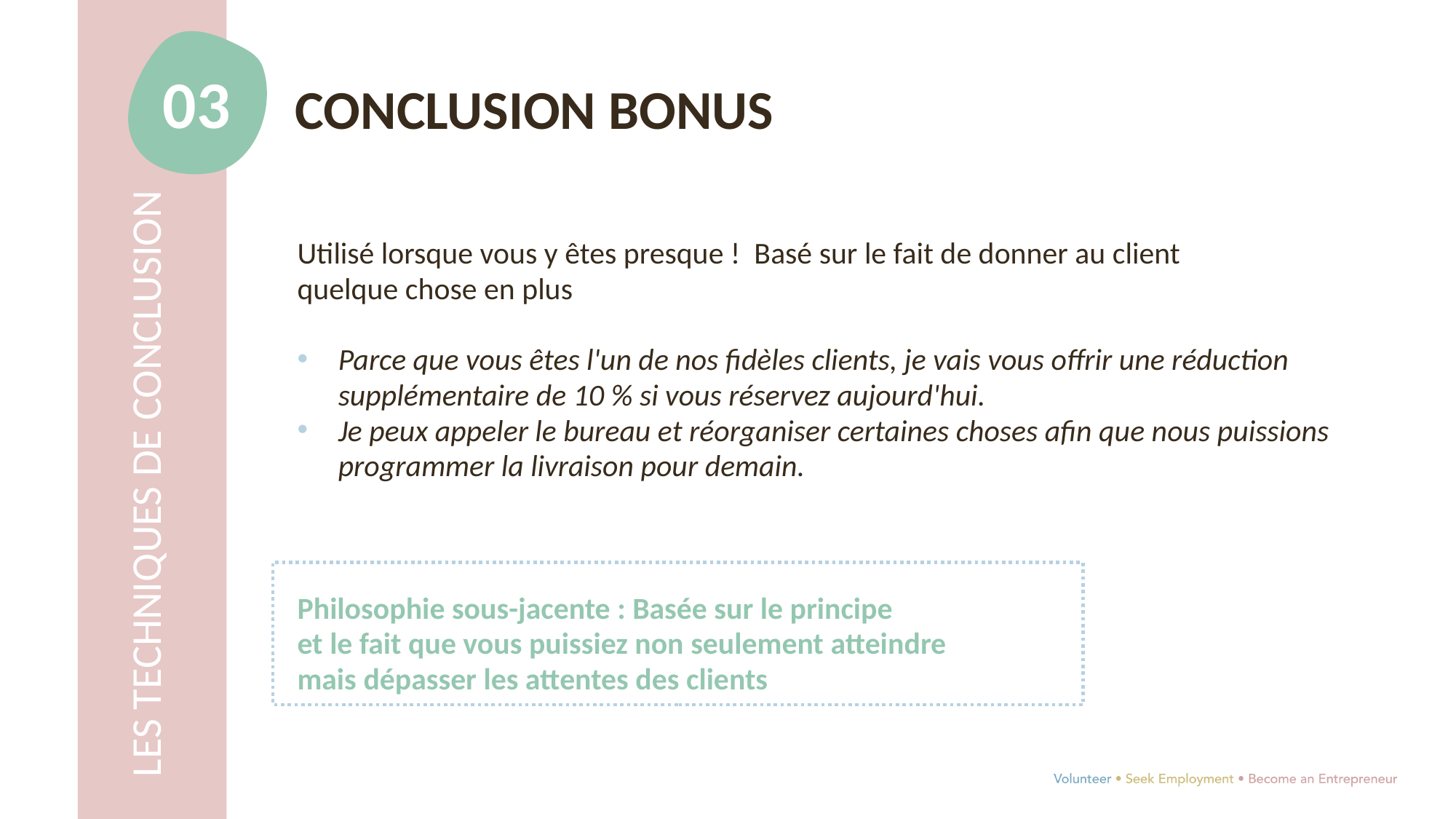

03

CONCLUSION BONUS
Utilisé lorsque vous y êtes presque !  Basé sur le fait de donner au client
quelque chose en plus

Parce que vous êtes l'un de nos fidèles clients, je vais vous offrir une réduction supplémentaire de 10 % si vous réservez aujourd'hui.
Je peux appeler le bureau et réorganiser certaines choses afin que nous puissions programmer la livraison pour demain.

Philosophie sous-jacente : Basée sur le principe
et le fait que vous puissiez non seulement atteindre
mais dépasser les attentes des clients

LES TECHNIQUES DE CONCLUSION